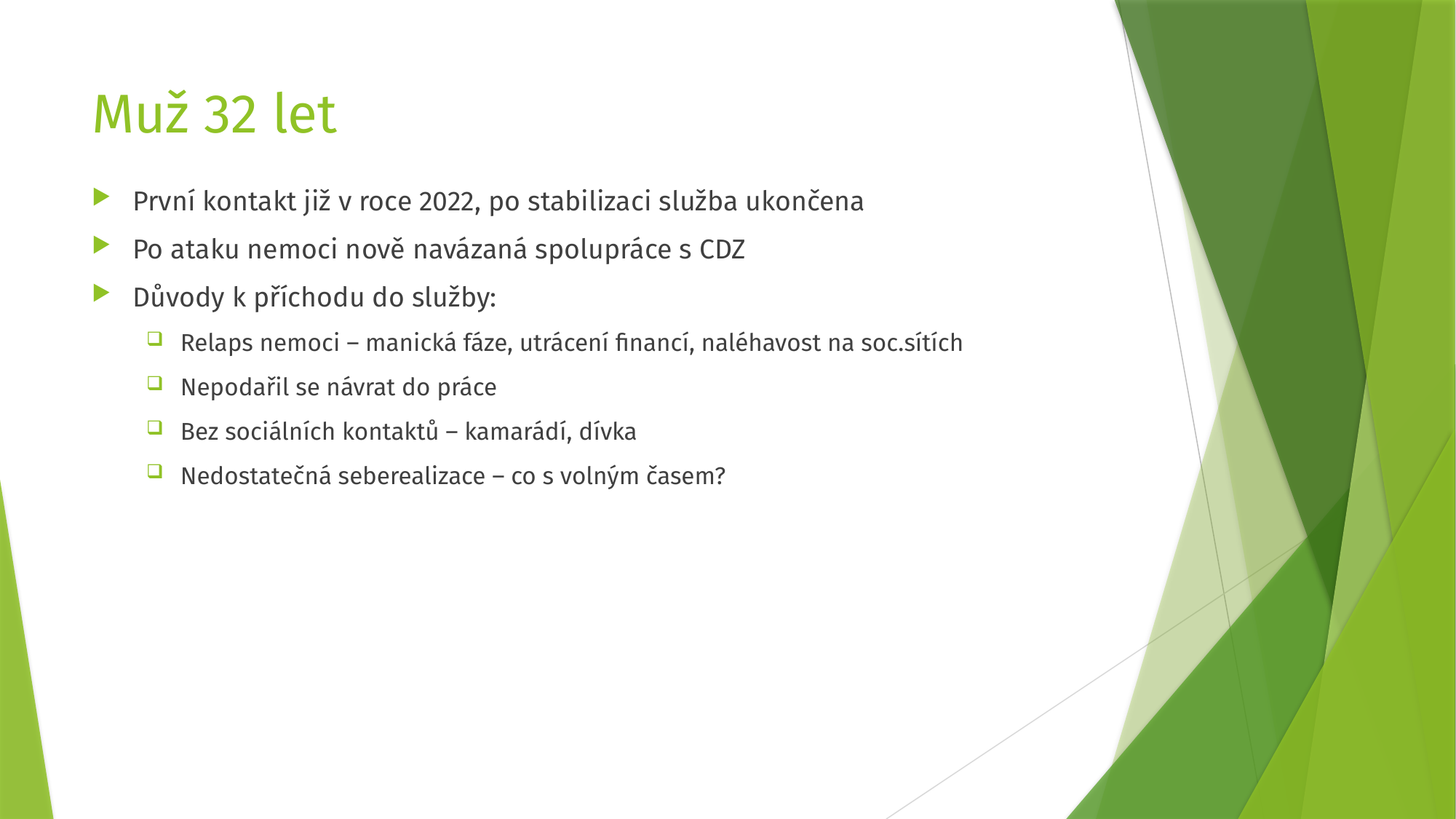

# Muž 32 let
První kontakt již v roce 2022, po stabilizaci služba ukončena
Po ataku nemoci nově navázaná spolupráce s CDZ
Důvody k příchodu do služby:
Relaps nemoci – manická fáze, utrácení financí, naléhavost na soc.sítích
Nepodařil se návrat do práce
Bez sociálních kontaktů – kamarádí, dívka
Nedostatečná seberealizace – co s volným časem?